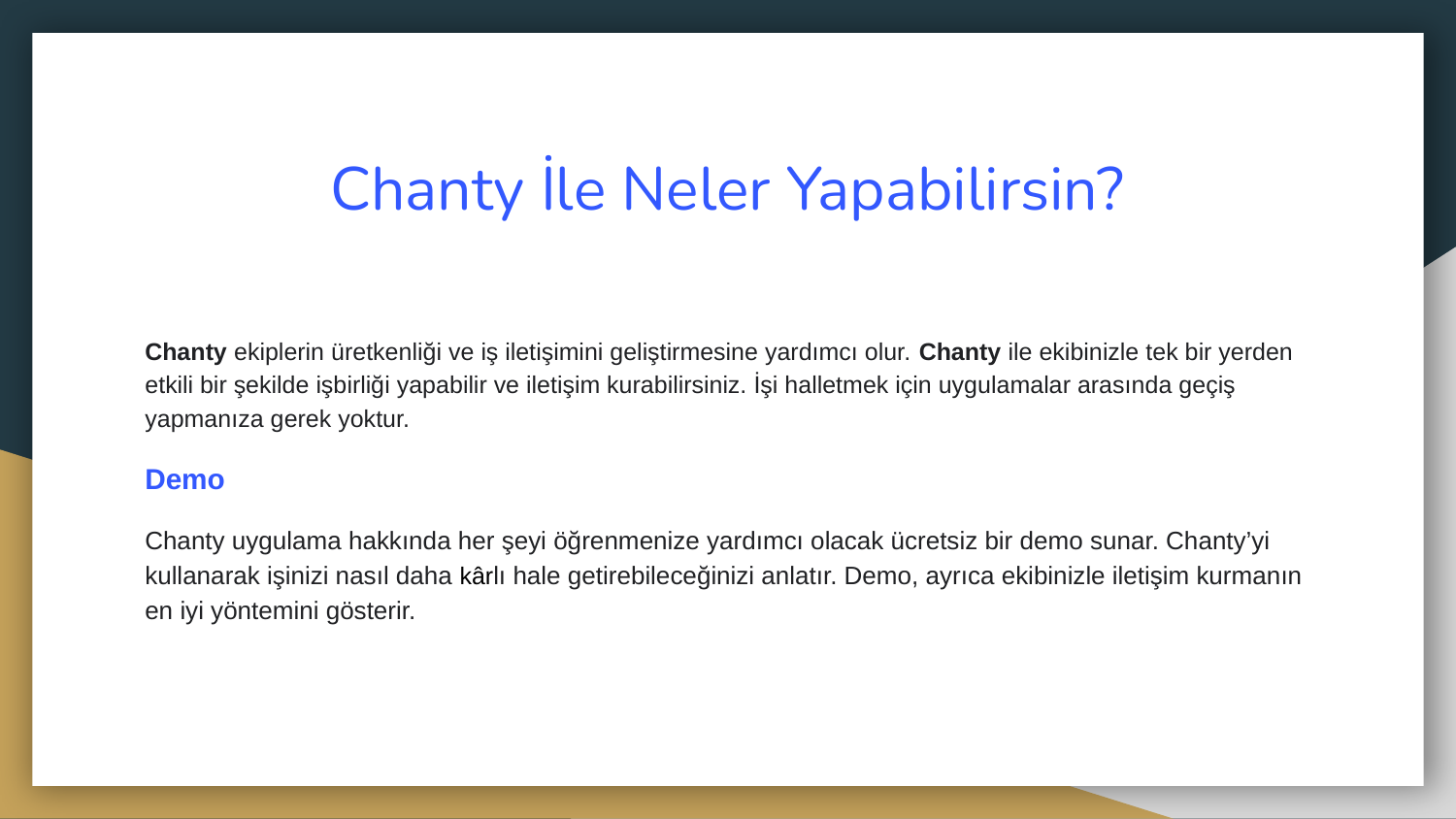

# Chanty İle Neler Yapabilirsin?
Chanty ekiplerin üretkenliği ve iş iletişimini geliştirmesine yardımcı olur. Chanty ile ekibinizle tek bir yerden etkili bir şekilde işbirliği yapabilir ve iletişim kurabilirsiniz. İşi halletmek için uygulamalar arasında geçiş yapmanıza gerek yoktur.
Demo
Chanty uygulama hakkında her şeyi öğrenmenize yardımcı olacak ücretsiz bir demo sunar. Chanty’yi kullanarak işinizi nasıl daha kârlı hale getirebileceğinizi anlatır. Demo, ayrıca ekibinizle iletişim kurmanın en iyi yöntemini gösterir.